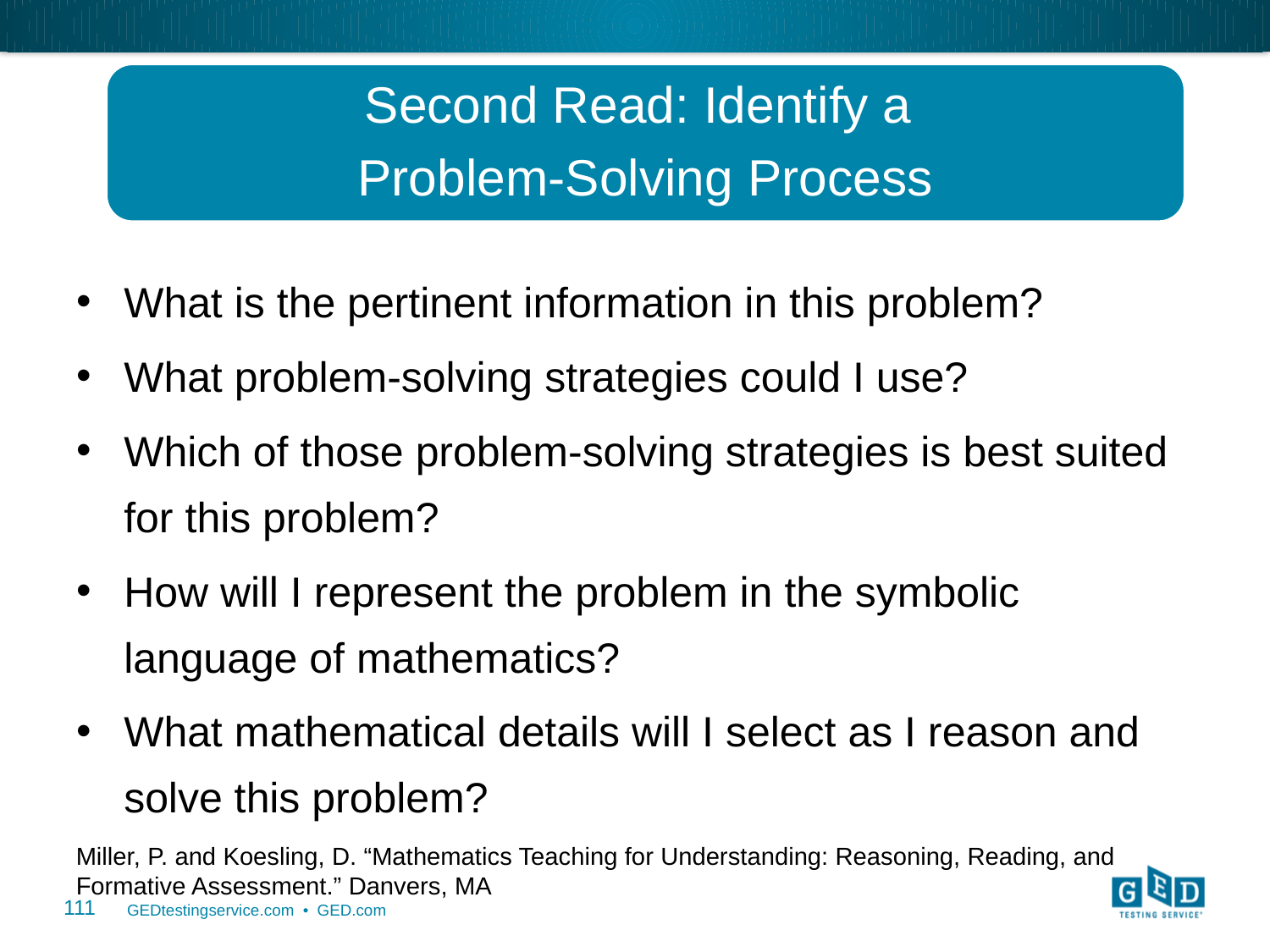

Second Read: Identify a
Problem-Solving Process
What is the pertinent information in this problem?
What problem-solving strategies could I use?
Which of those problem-solving strategies is best suited for this problem?
How will I represent the problem in the symbolic language of mathematics?
What mathematical details will I select as I reason and solve this problem?
Miller, P. and Koesling, D. “Mathematics Teaching for Understanding: Reasoning, Reading, and Formative Assessment.” Danvers, MA
111